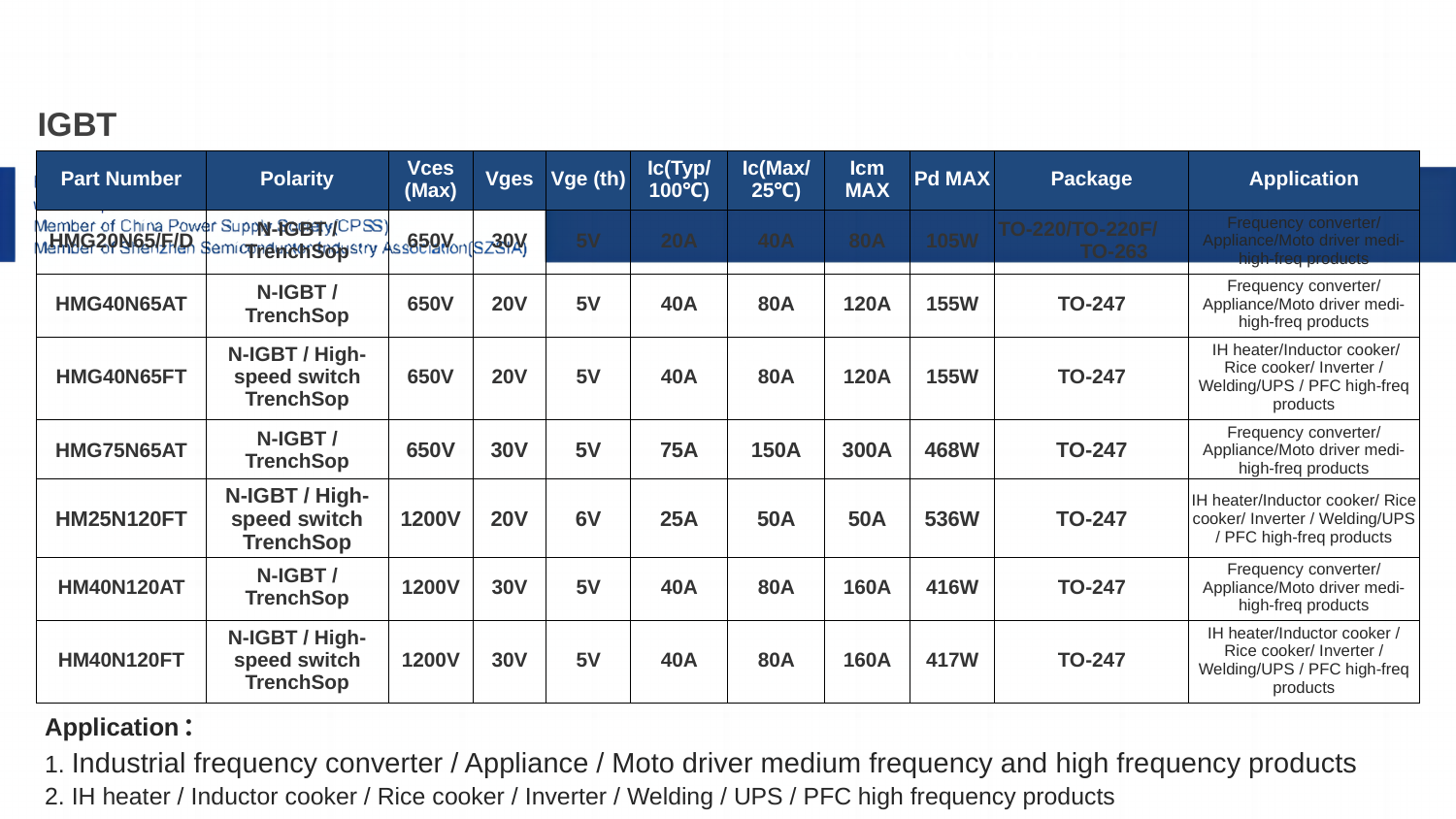

IGBT
| IGBT |  |  |  |  |  |  |  |  |  |  |
| --- | --- | --- | --- | --- | --- | --- | --- | --- | --- | --- |
| Part Number | Polarity | Vces (Max) | Vges | Vge (th) | Ic(Typ/ 100℃) | Ic(Max/ 25℃) | Icm MAX | Pd MAX | Package | Application |
| HMG20N65/F/D | N-IGBT / TrenchSop | 650V | 30V | 5V | 20A | 40A | 80A | 105W | TO-220/TO-220F/ TO-263 | Frequency converter/ Appliance/Moto driver medi-high-freq products |
| HMG40N65AT | N-IGBT / TrenchSop | 650V | 20V | 5V | 40A | 80A | 120A | 155W | TO-247 | Frequency converter/ Appliance/Moto driver medi-high-freq products |
| HMG40N65FT | N-IGBT / High-speed switch TrenchSop | 650V | 20V | 5V | 40A | 80A | 120A | 155W | TO-247 | IH heater/Inductor cooker/ Rice cooker/ Inverter / Welding/UPS / PFC high-freq products |
| HMG75N65AT | N-IGBT / TrenchSop | 650V | 30V | 5V | 75A | 150A | 300A | 468W | TO-247 | Frequency converter/ Appliance/Moto driver medi-high-freq products |
| HM25N120FT | N-IGBT / High-speed switch TrenchSop | 1200V | 20V | 6V | 25A | 50A | 50A | 536W | TO-247 | IH heater/Inductor cooker/ Rice cooker/ Inverter / Welding/UPS / PFC high-freq products |
| HM40N120AT | N-IGBT / TrenchSop | 1200V | 30V | 5V | 40A | 80A | 160A | 416W | TO-247 | Frequency converter/ Appliance/Moto driver medi-high-freq products |
| HM40N120FT | N-IGBT / High-speed switch TrenchSop | 1200V | 30V | 5V | 40A | 80A | 160A | 417W | TO-247 | IH heater/Inductor cooker / Rice cooker/ Inverter / Welding/UPS / PFC high-freq products |
# 1-3
Application：
1. Industrial frequency converter / Appliance / Moto driver medium frequency and high frequency products
2. IH heater / Inductor cooker / Rice cooker / Inverter / Welding / UPS / PFC high frequency products